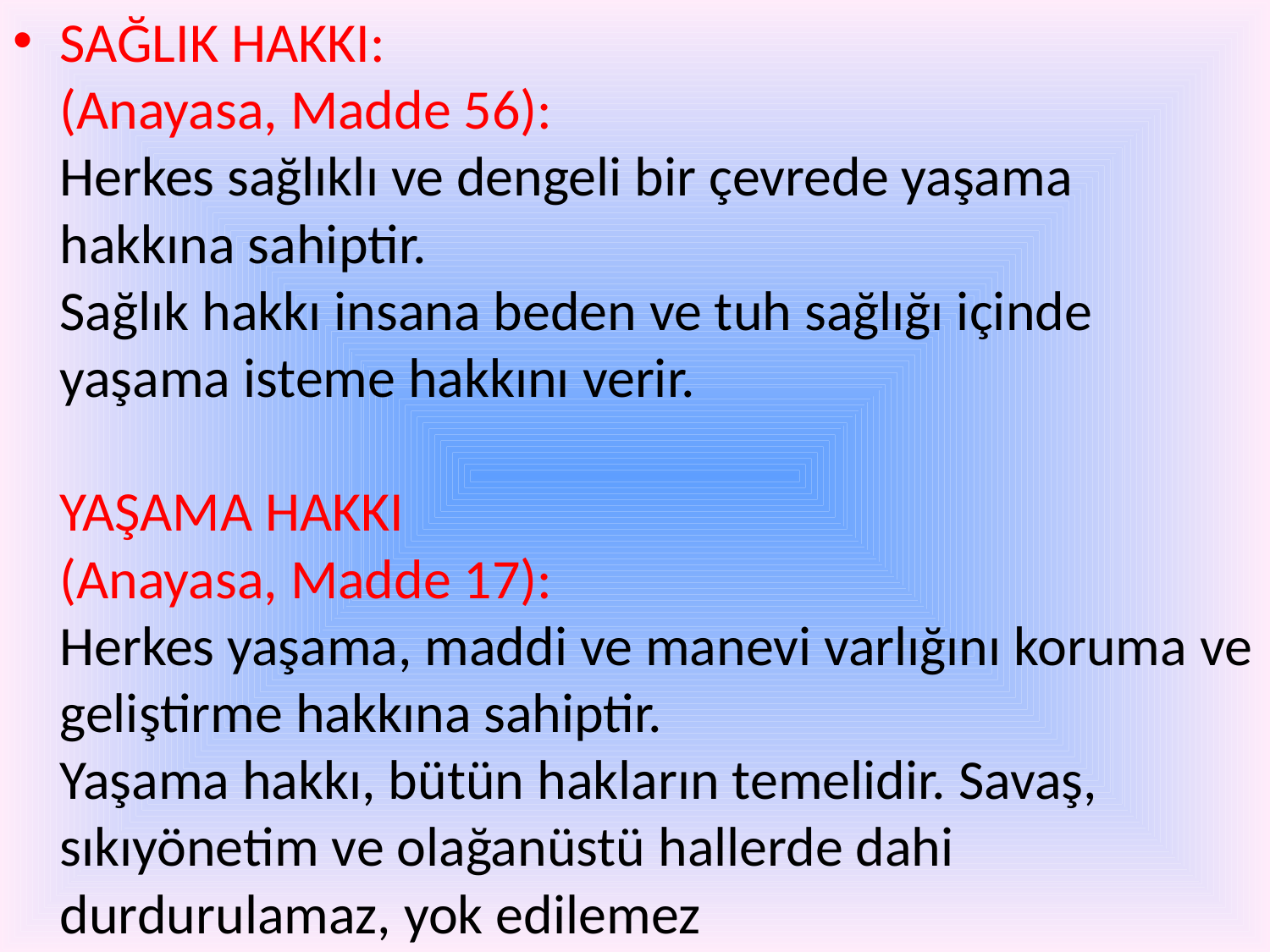

SAĞLIK HAKKI:
(Anayasa, Madde 56):
Herkes sağlıklı ve dengeli bir çevrede yaşama hakkına sahiptir.
Sağlık hakkı insana beden ve tuh sağlığı içinde yaşama isteme hakkını verir.
YAŞAMA HAKKI
(Anayasa, Madde 17):
Herkes yaşama, maddi ve manevi varlığını koruma ve geliştirme hakkına sahiptir.
Yaşama hakkı, bütün hakların temelidir. Savaş, sıkıyönetim ve olağanüstü hallerde dahi durdurulamaz, yok edilemez